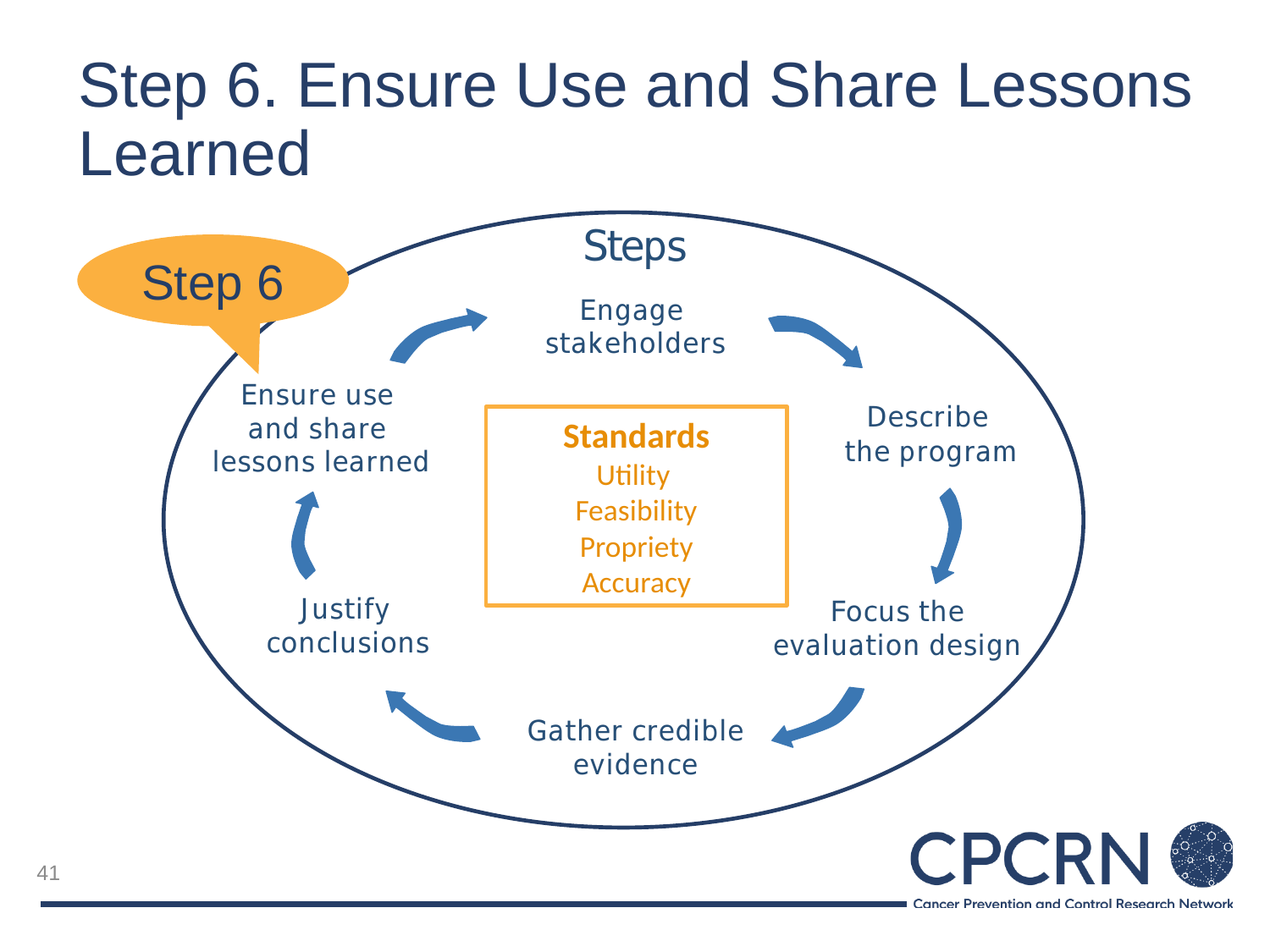

# Step 6. Ensure Use and Share Lessons Learned

Steps
Step 6
Engage
stakeholders

Ensure use
and share
lessons learned
Describe
the program
Standards
Utility
Feasibility
Propriety
Accuracy

Justify
conclusions
Focus the evaluation design

Gather credible evidence
41